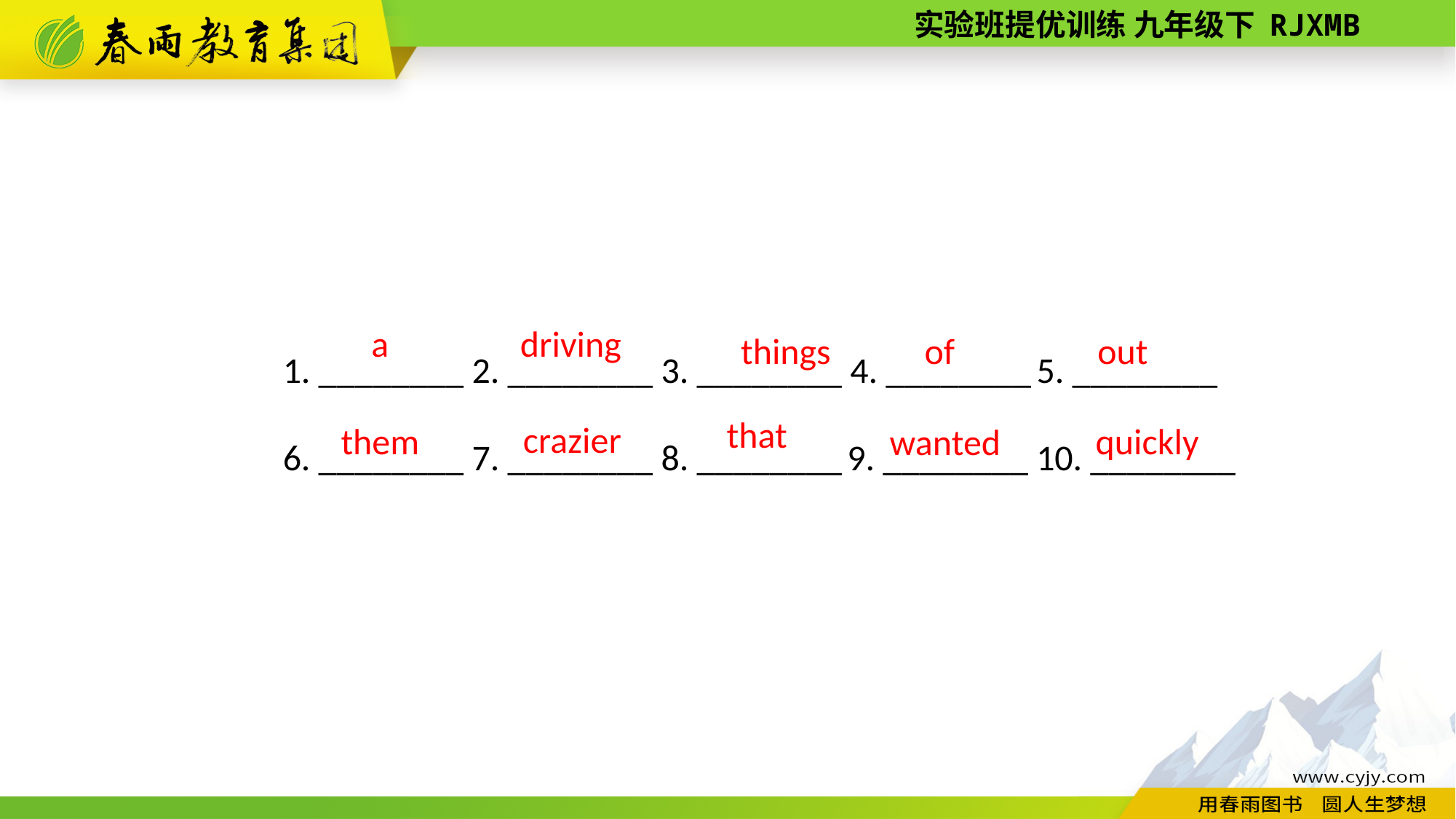

1. ________ 2. ________ 3. ________ 4. ________ 5. ________
6. ________ 7. ________ 8. ________ 9. ________ 10. ________
a
driving
 things
of
out
that
crazier
them
quickly
wanted